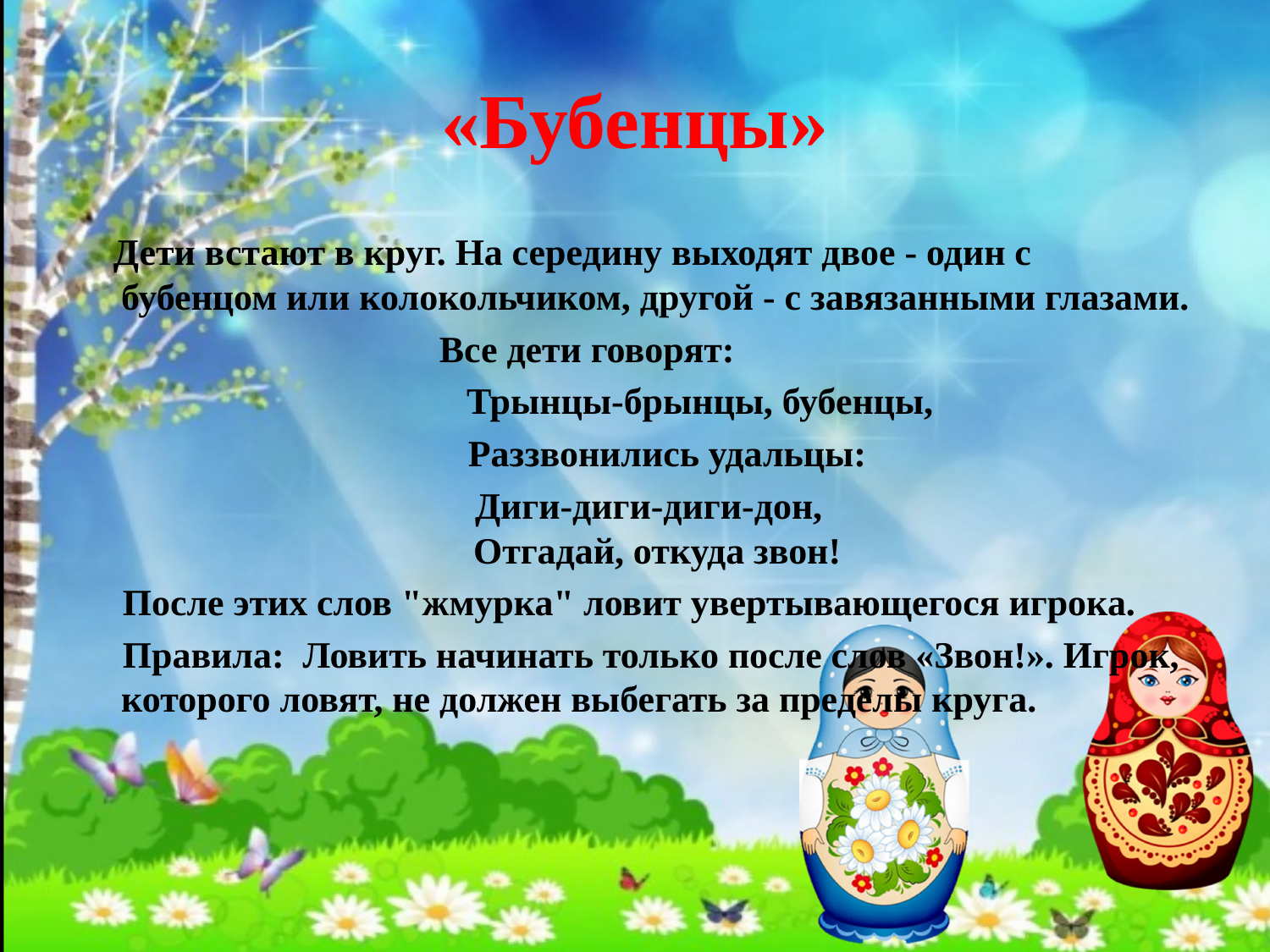

# «Бубенцы»
    Дети встают в круг. На середину выходят двое - один с бубенцом или колокольчиком, другой - с завязанными глазами.
                                       Все дети говорят:
              Трынцы-брынцы, бубенцы,
        Раззвонились удальцы:
   Диги-диги-диги-дон,
Отгадай, откуда звон!
     После этих слов "жмурка" ловит увертывающегося игрока.
     Правила:  Ловить начинать только после слов «Звон!». Игрок, которого ловят, не должен выбегать за пределы круга.